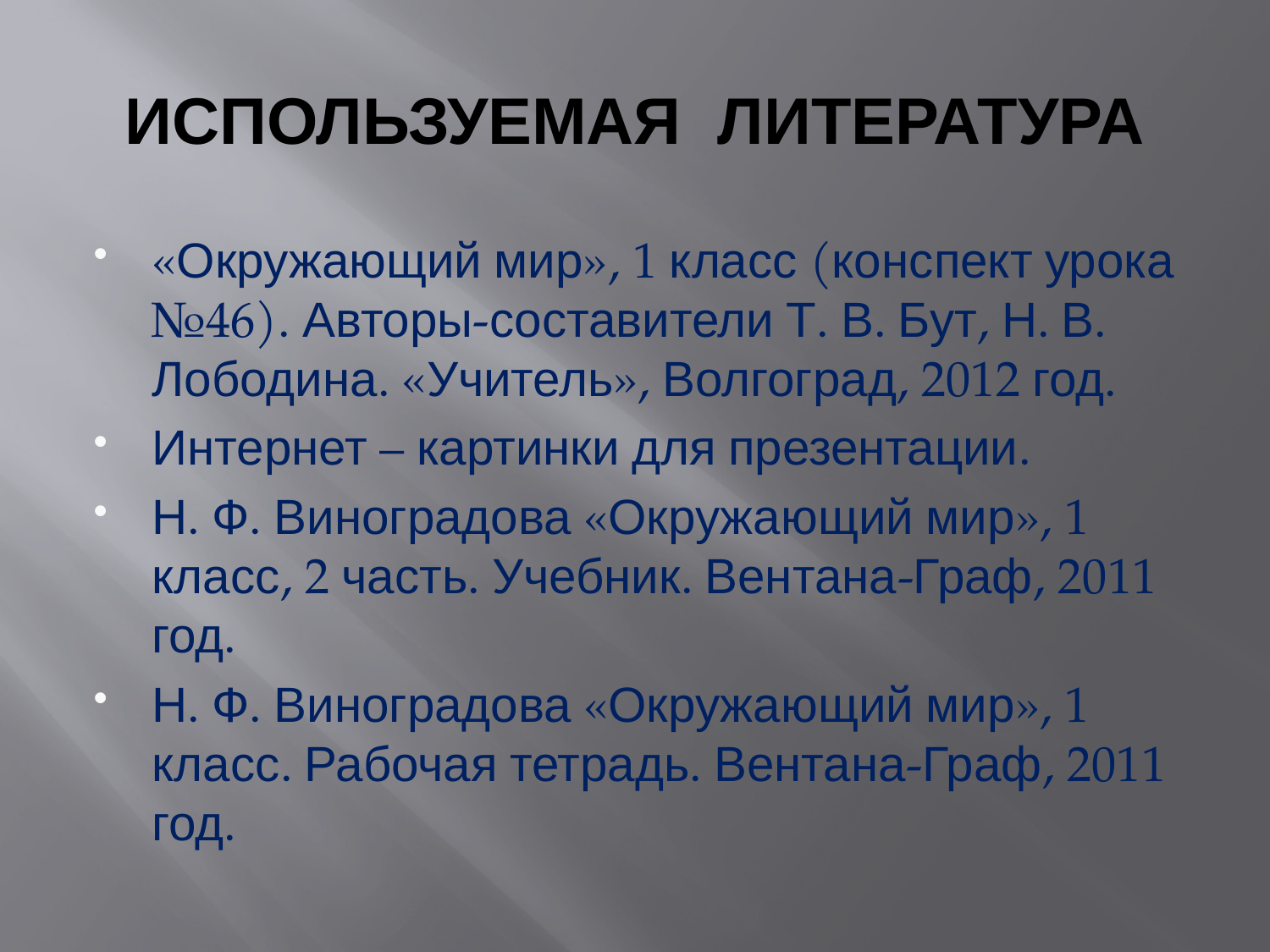

# ИСПОЛЬЗУЕМАЯ  ЛИТЕРАТУРА
«Окружающий мир», 1 класс (конспект урока №46). Авторы-составители Т. В. Бут, Н. В. Лободина. «Учитель», Волгоград, 2012 год.
Интернет – картинки для презентации.
Н. Ф. Виноградова «Окружающий мир», 1 класс, 2 часть. Учебник. Вентана-Граф, 2011 год.
Н. Ф. Виноградова «Окружающий мир», 1 класс. Рабочая тетрадь. Вентана-Граф, 2011 год.